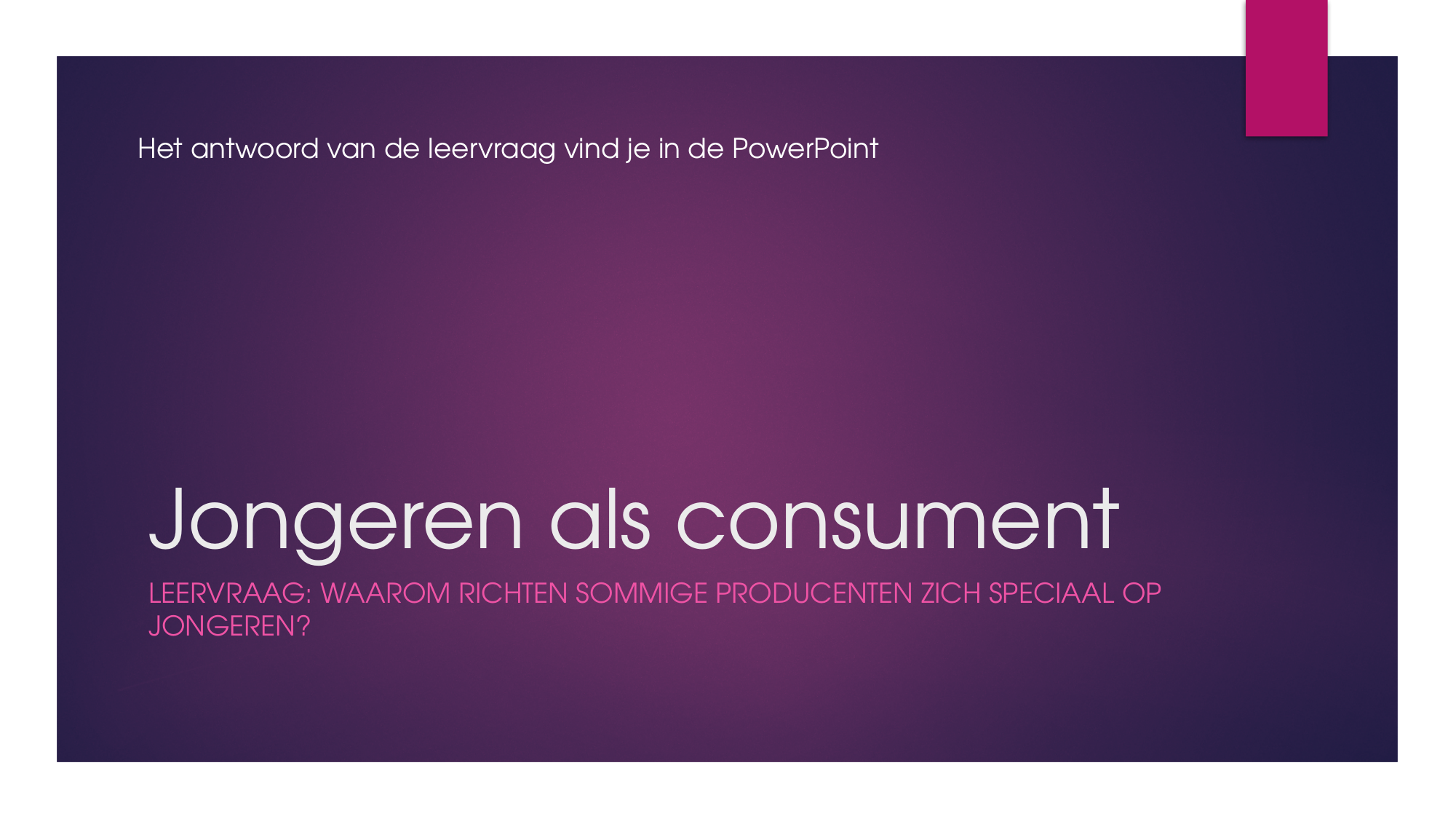

Het antwoord van de leervraag vind je in de PowerPoint
# Jongeren als consument
Leervraag: waarom richten sommige producenten zich speciaal op jongeren?